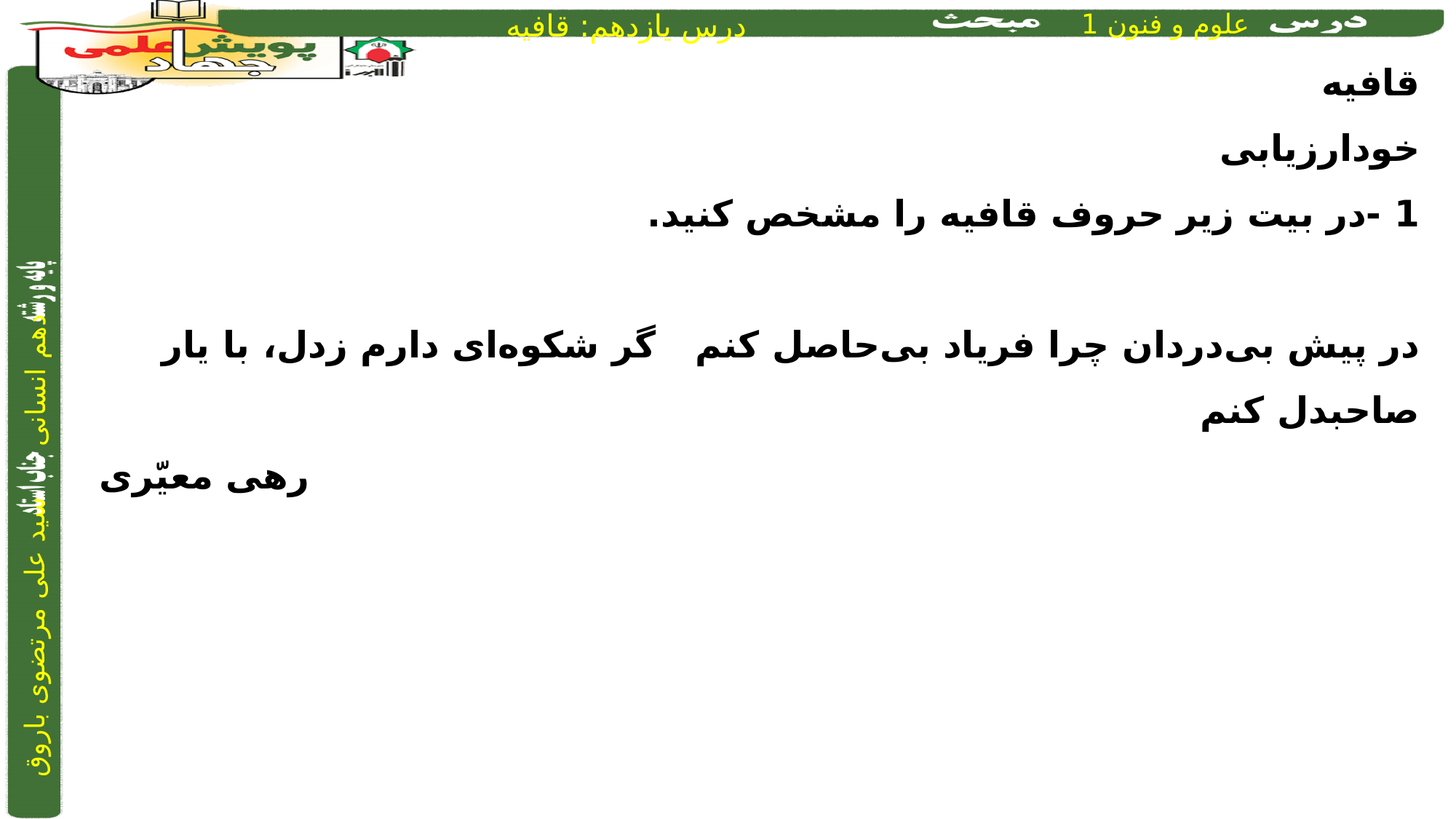

قافیه
خودارزیابی
1 -در بیت زیر حروف قافیه را مشخص کنید.

در پیش بی‌دردان چرا فریاد بی‌حاصل کنم 		گر شکوه‌ای دارم زدل، با یار صاحبدل کنم
رهی معیّری